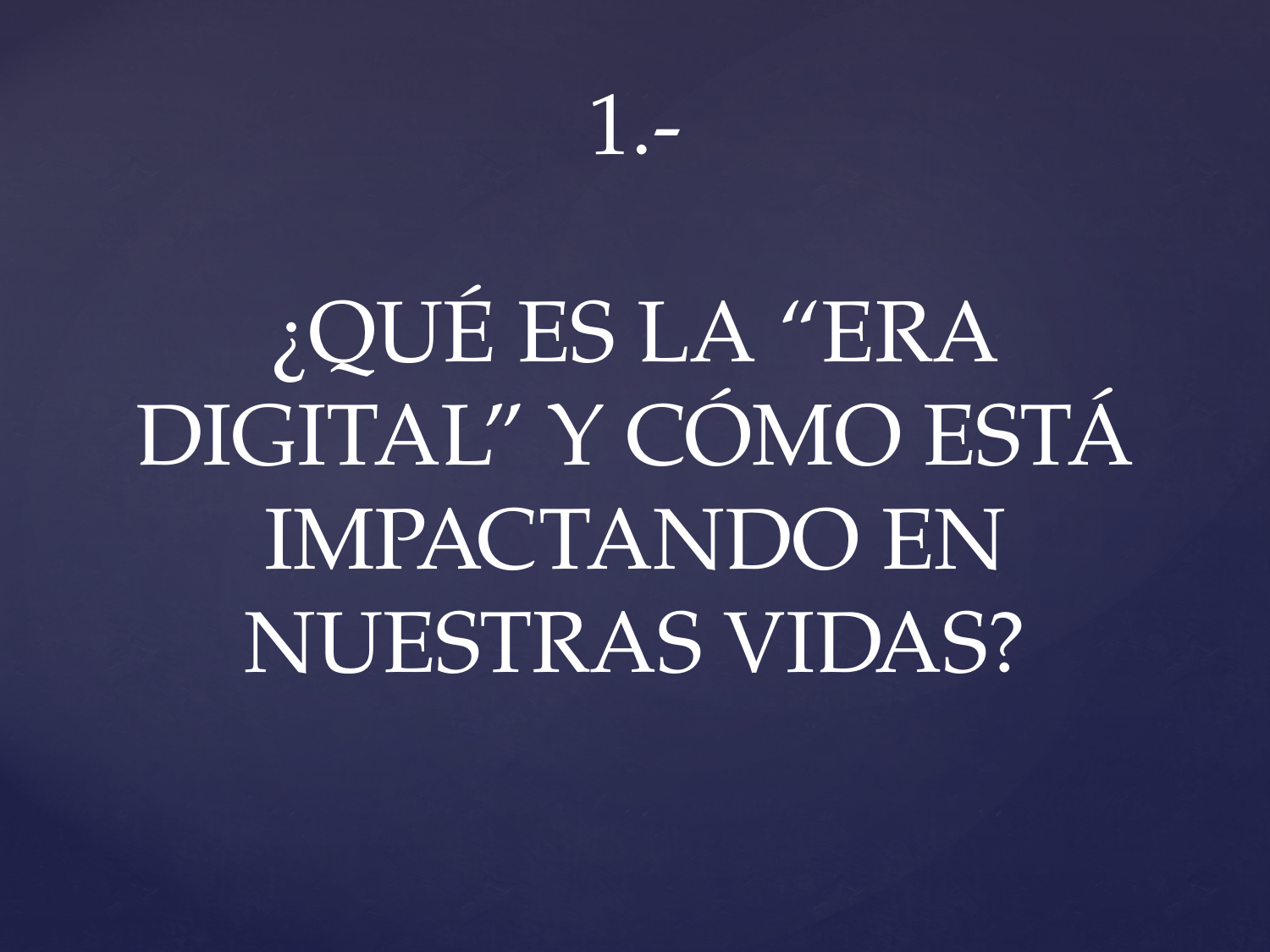

# 1.- ¿QUÉ ES LA “ERA DIGITAL” Y CÓMO ESTÁ IMPACTANDO EN NUESTRAS VIDAS?